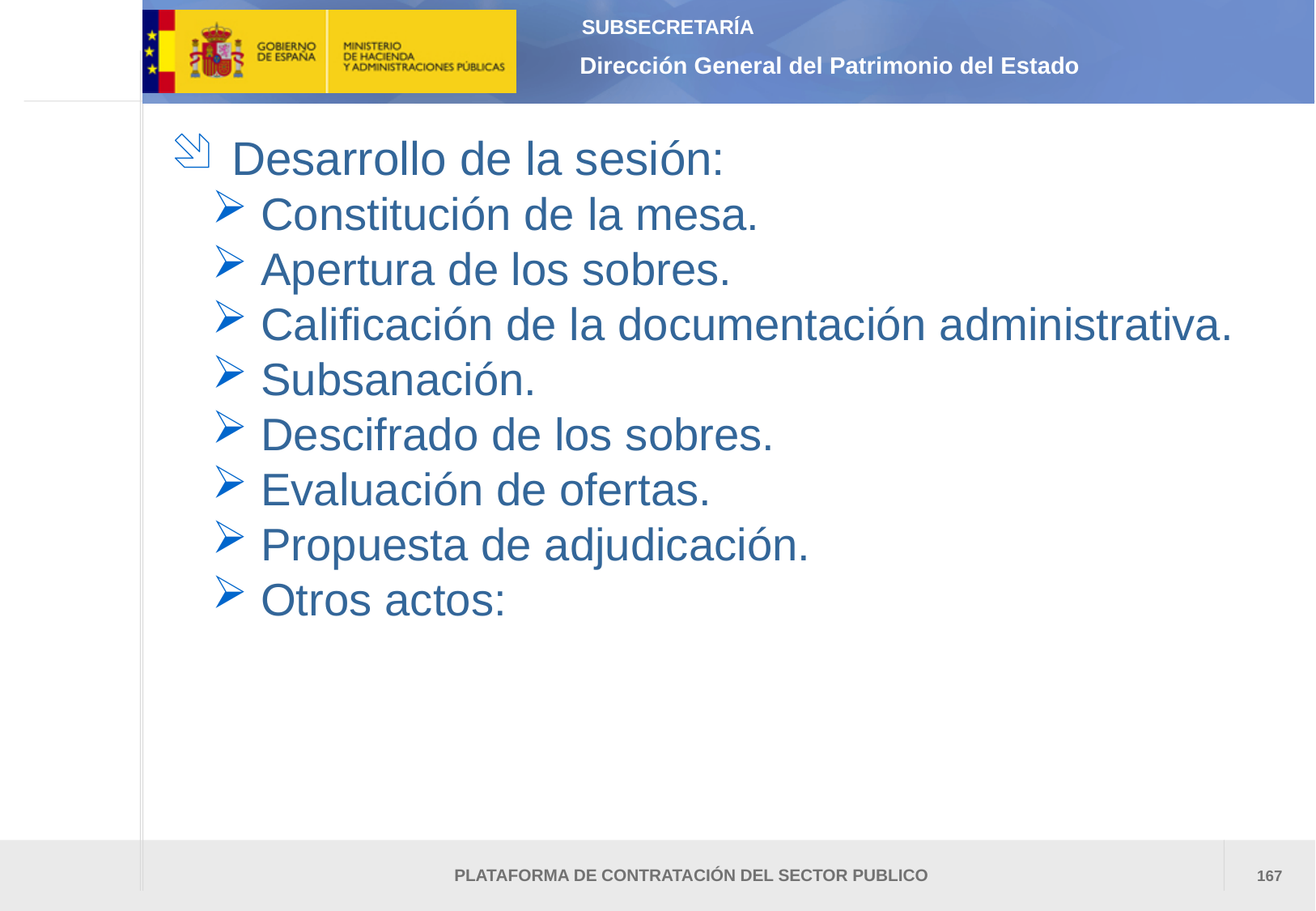

Desarrollo de la sesión:
 Constitución de la mesa.
 Apertura de los sobres.
 Calificación de la documentación administrativa.
 Subsanación.
 Descifrado de los sobres.
 Evaluación de ofertas.
 Propuesta de adjudicación.
 Otros actos: